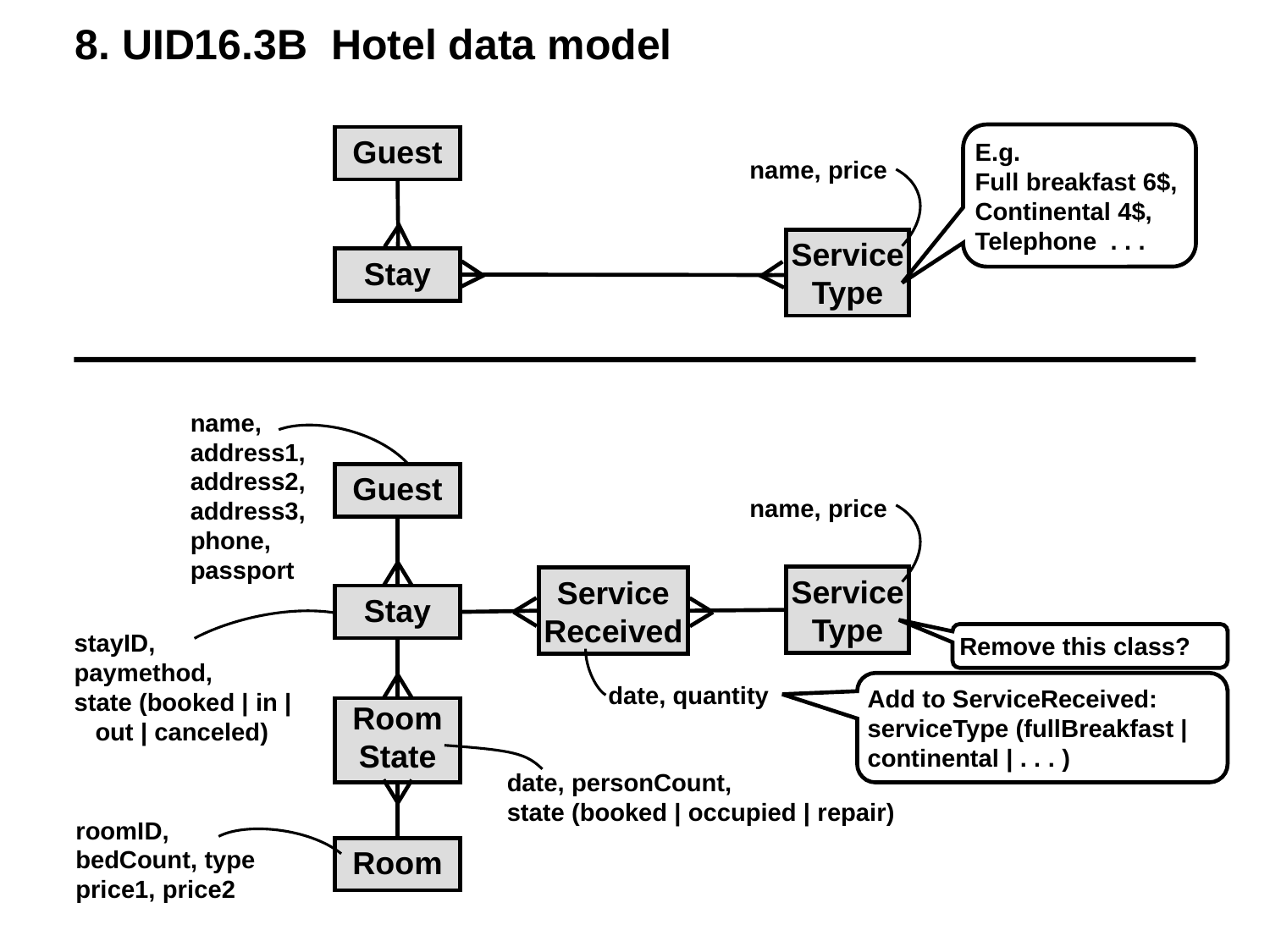

8. UID16.3B  Hotel data model
E.g.
Full breakfast 6$,
Continental 4$,
Telephone  . . .
Guest
name, price

Service
Type
Stay

name,
address1,
address2,
address3,
phone,
passport

Guest
name, price

Service
Type
Service
Received
Stay

stayID,
paymethod,
state (booked | in |
   out | canceled)

date, quantity

Room
State

date, personCount,
state (booked | occupied | repair)

roomID,
bedCount, type
price1, price2

Room
Remove this class?
Add to ServiceReceived:
serviceType (fullBreakfast |
continental | . . . )